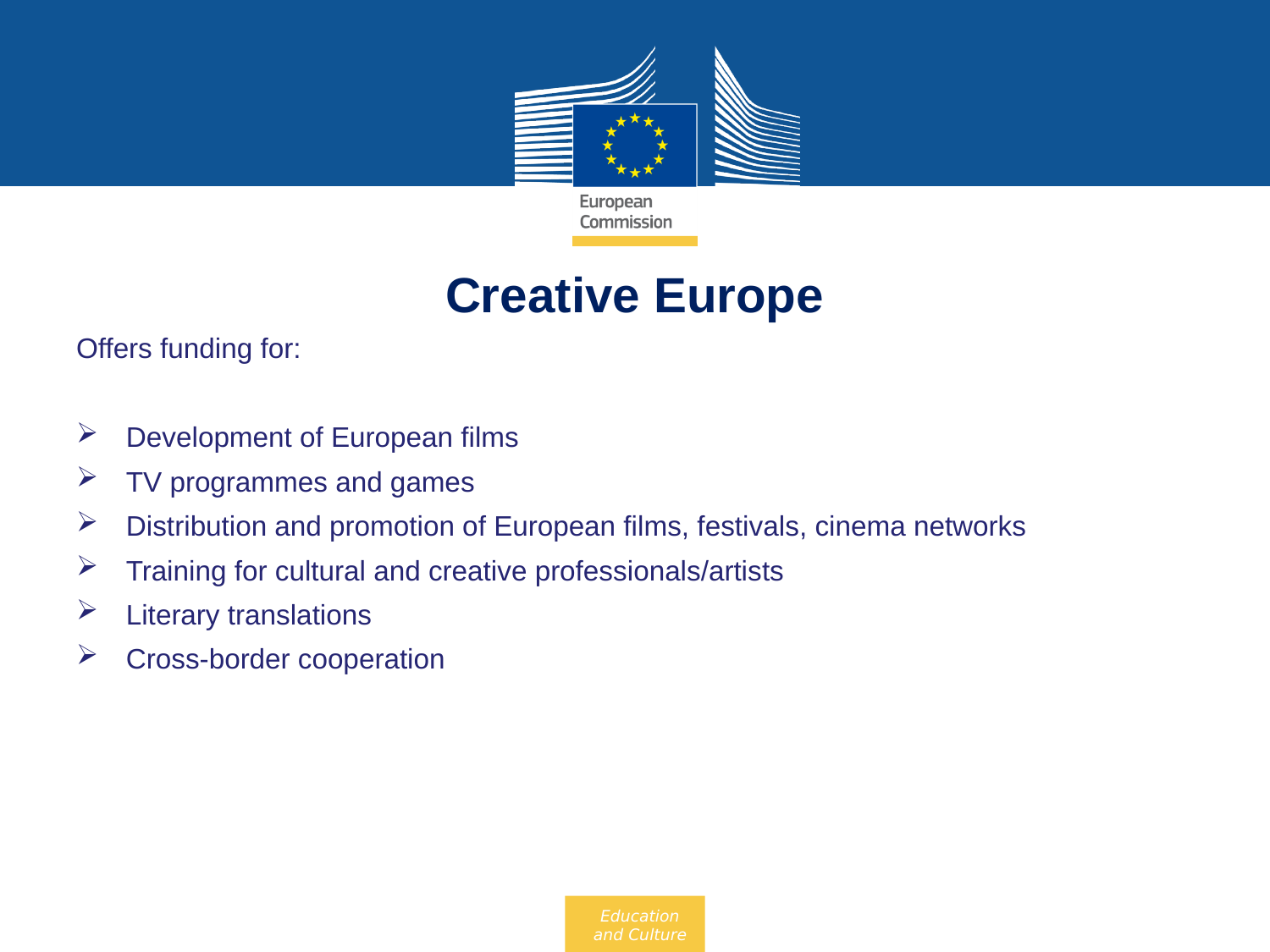

Creative Europe
Offers funding for:

Development of European films
TV programmes and games
Distribution and promotion of European films, festivals, cinema networks
Training for cultural and creative professionals/artists
Literary translations
Cross-border cooperation